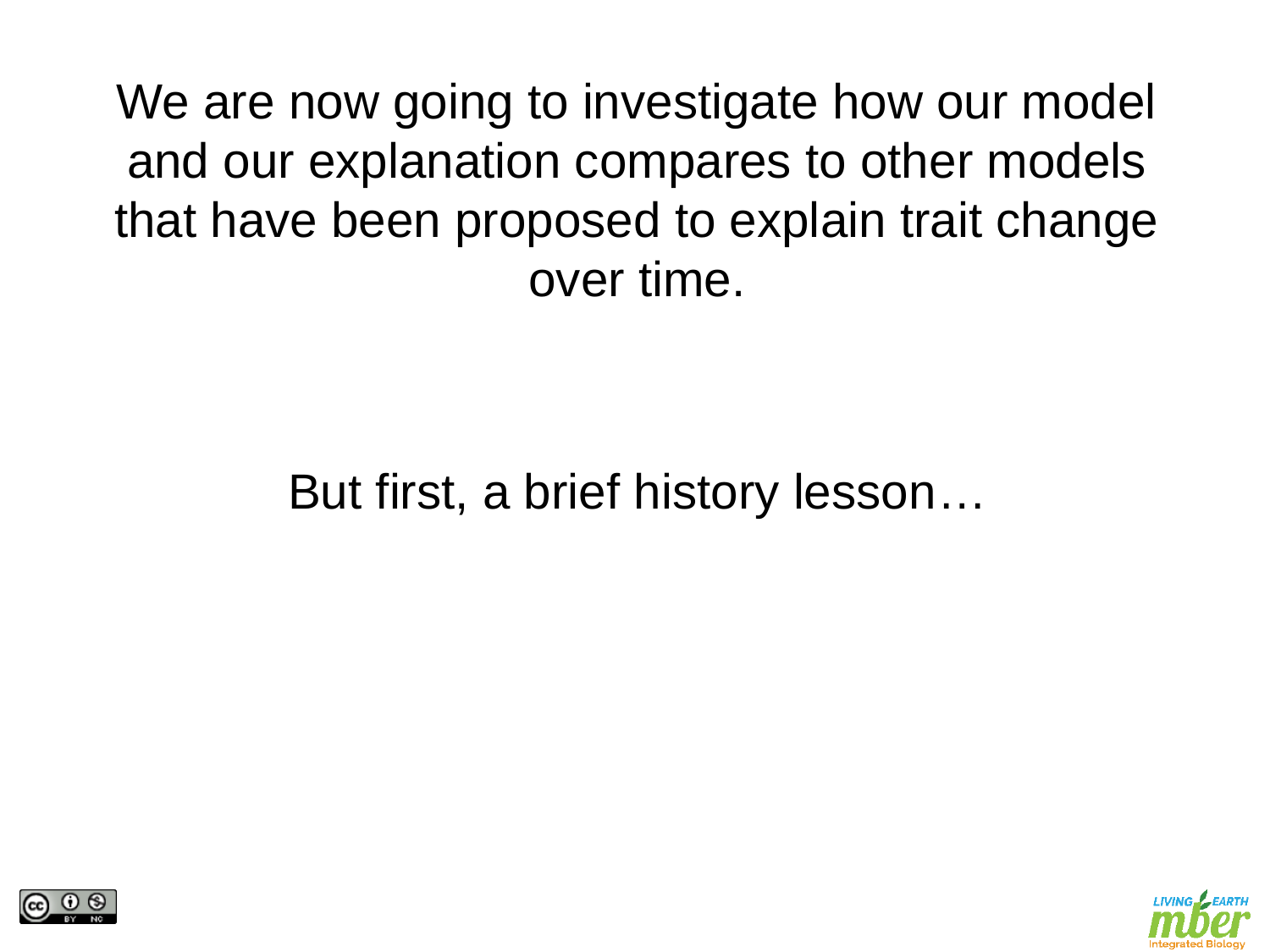

We are now going to investigate how our model and our explanation compares to other models that have been proposed to explain trait change over time.
But first, a brief history lesson…